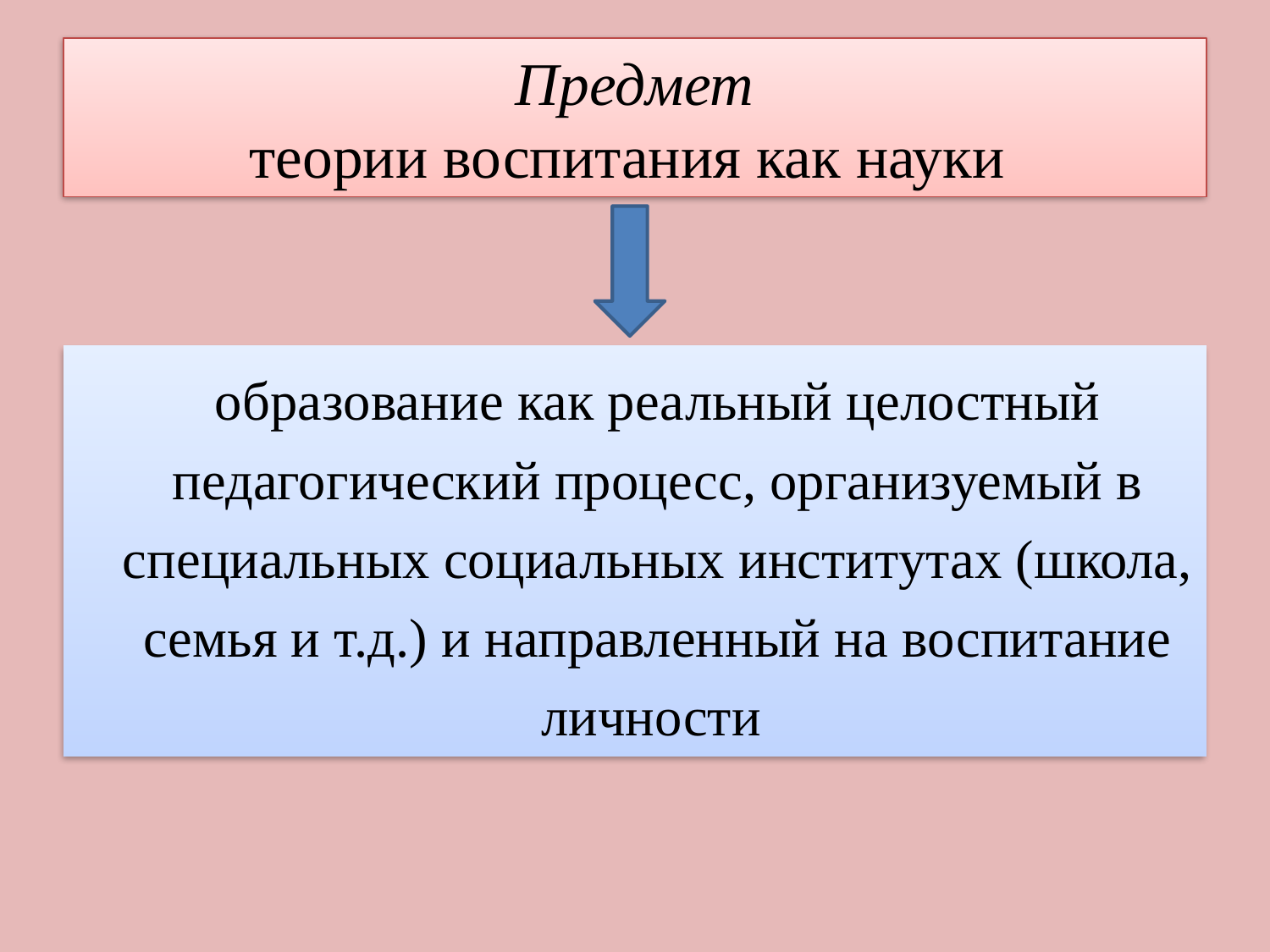

# Предмет теории воспитания как науки

образование как реальный целостный педагогический процесс, организуемый в специальных социальных институтах (школа, семья и т.д.) и направленный на воспитание личности